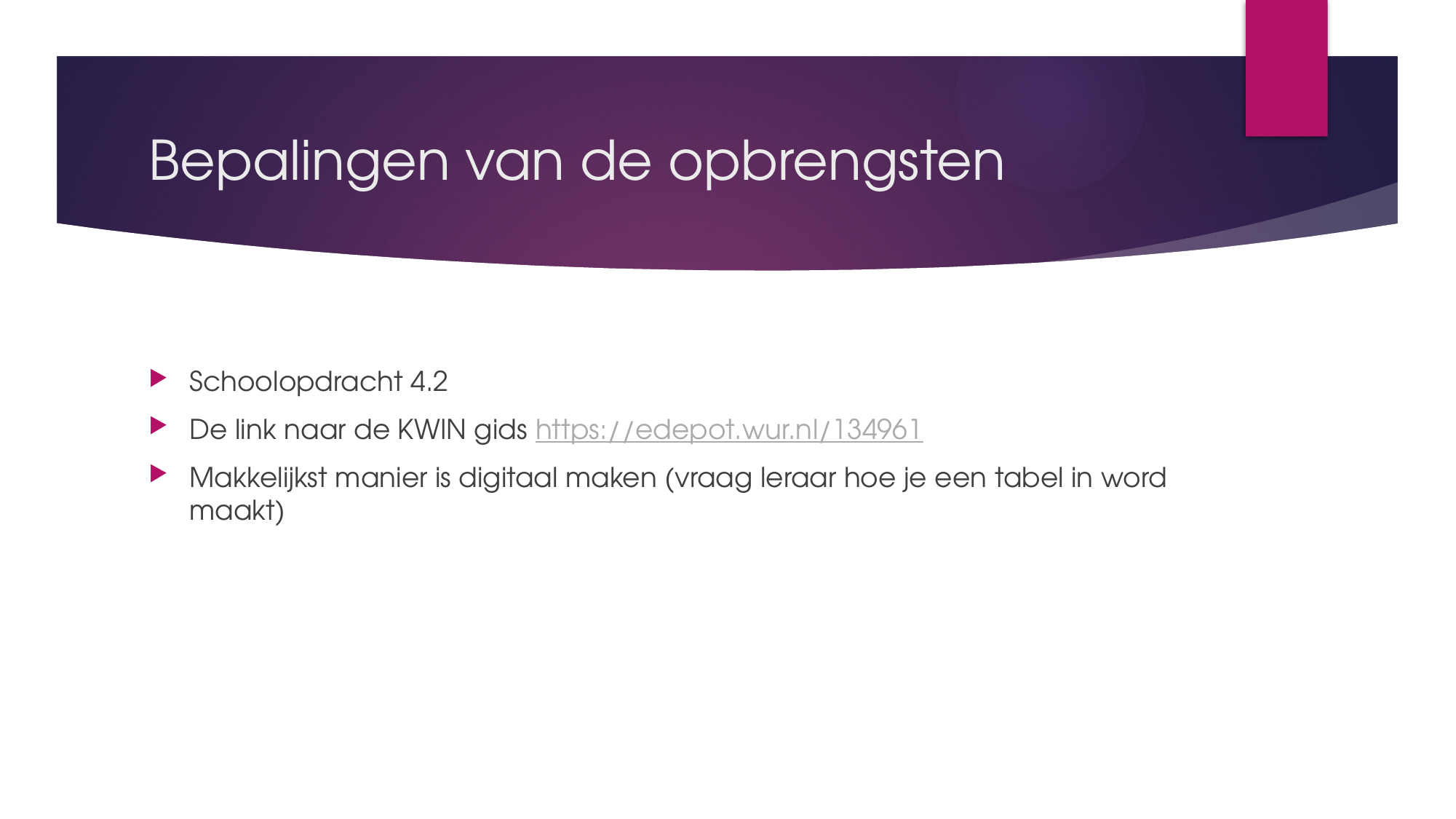

# Bepalingen van de opbrengsten

Schoolopdracht 4.2
De link naar de KWIN gids https://edepot.wur.nl/134961
Makkelijkst manier is digitaal maken (vraag leraar hoe je een tabel in word maakt)